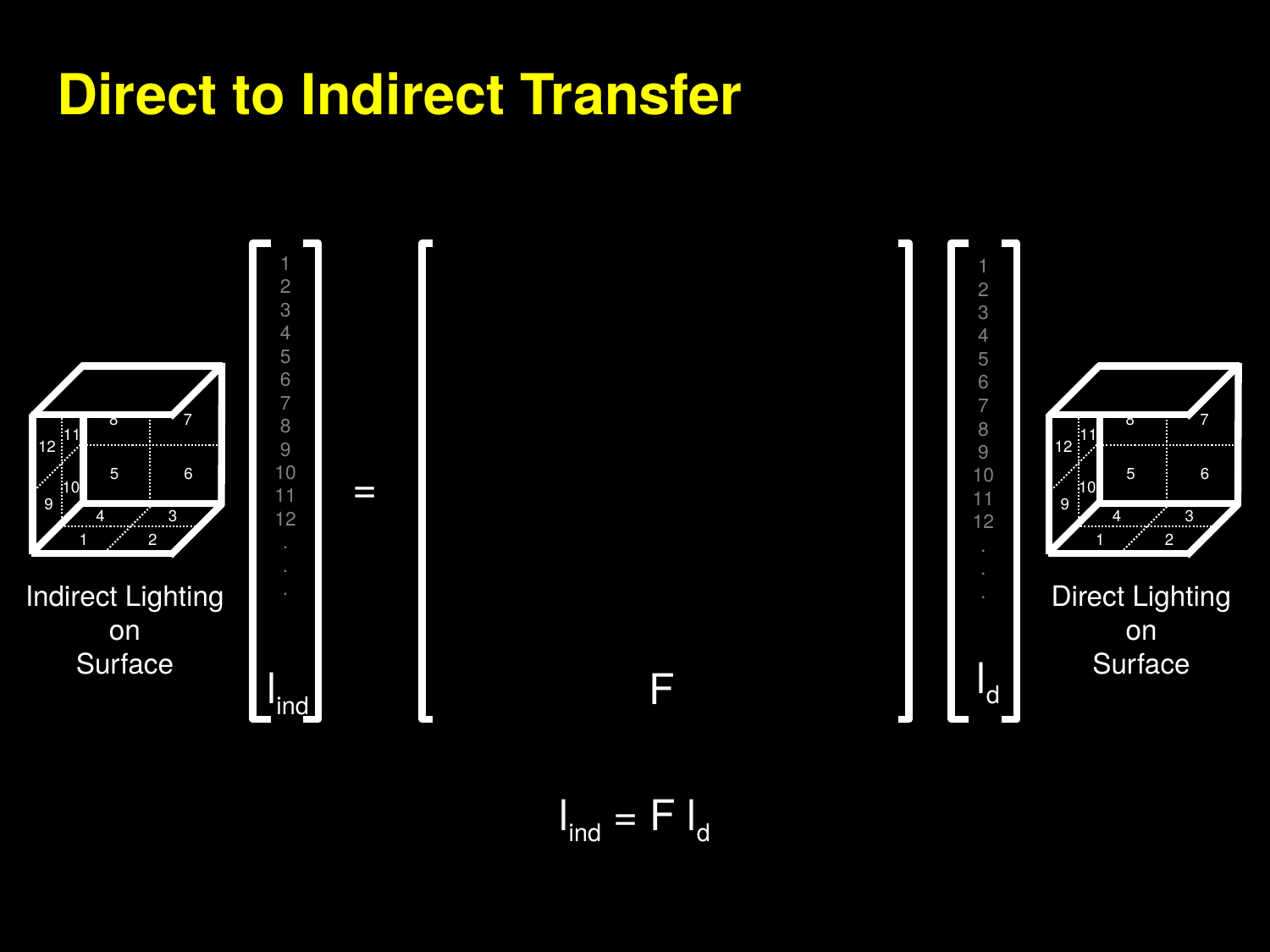

# Direct to Indirect Transfer

1
2
3
4
5
6
7
8
9
10
11
12
.
.
.
=
lind

F

1
2
3
4
5
6
7
8
9
10
11
12
.
.
.
ld
8
7
11
12
5
6
10
9
4
3
1
2
Indirect Lighting
on
Surface
8
7
11
12
5
6
10
9
4
3
1
2
Direct Lighting
on
Surface
lind = F ld